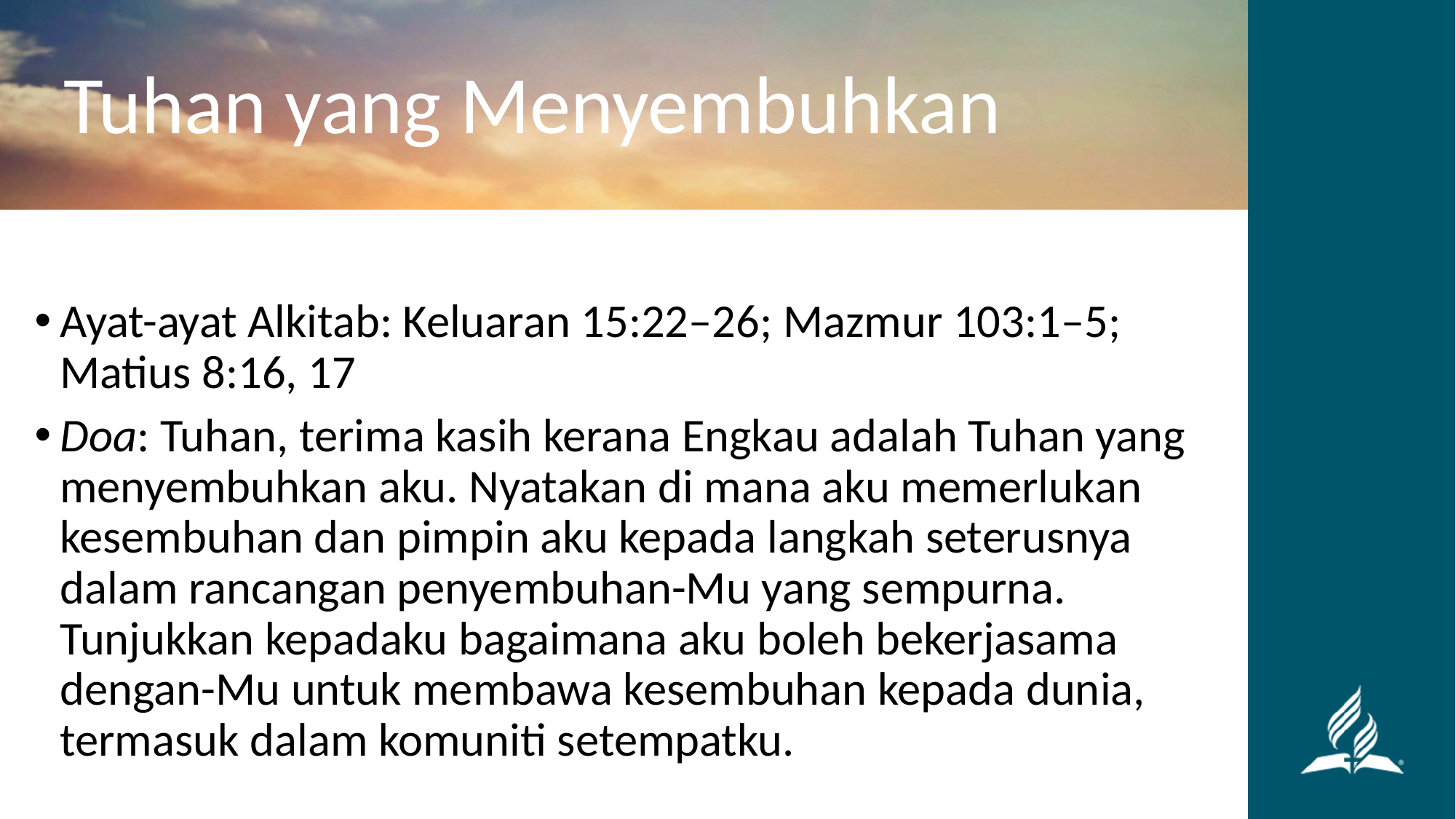

Tuhan yang Menyembuhkan

Ayat-ayat Alkitab: Keluaran 15:22–26; Mazmur 103:1–5; Matius 8:16, 17
Doa: Tuhan, terima kasih kerana Engkau adalah Tuhan yang menyembuhkan aku. Nyatakan di mana aku memerlukan kesembuhan dan pimpin aku kepada langkah seterusnya dalam rancangan penyembuhan-Mu yang sempurna. Tunjukkan kepadaku bagaimana aku boleh bekerjasama dengan-Mu untuk membawa kesembuhan kepada dunia, termasuk dalam komuniti setempatku.